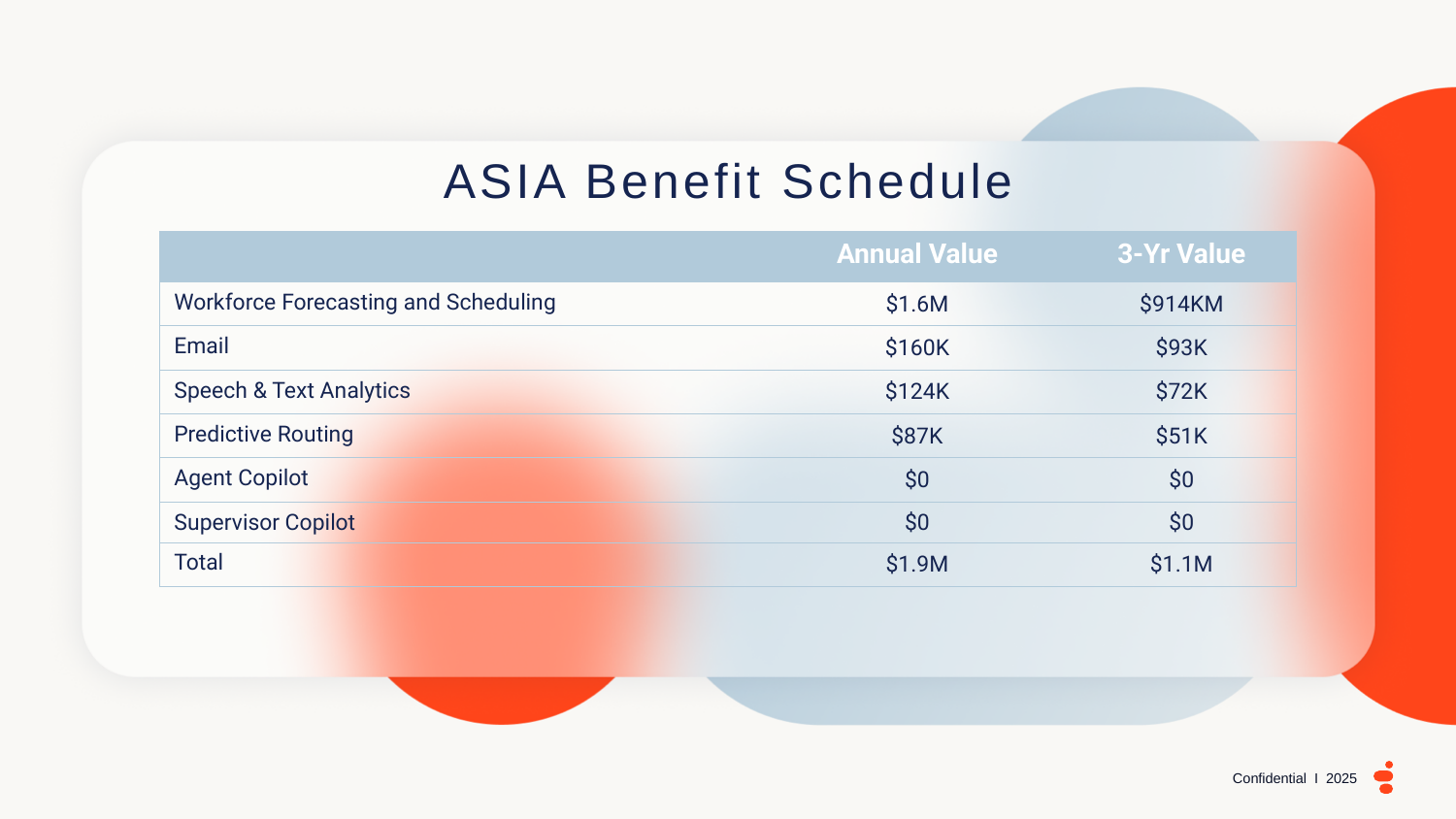

ASIA Benefit Schedule
|  | Annual Value | 3-Yr Value |
| --- | --- | --- |
| Workforce Forecasting and Scheduling | $1.6M | $914KM |
| Email | $160K | $93K |
| Speech & Text Analytics | $124K | $72K |
| Predictive Routing | $87K | $51K |
| Agent Copilot | $0 | $0 |
| Supervisor Copilot | $0 | $0 |
| Total | $1.9M | $1.1M |